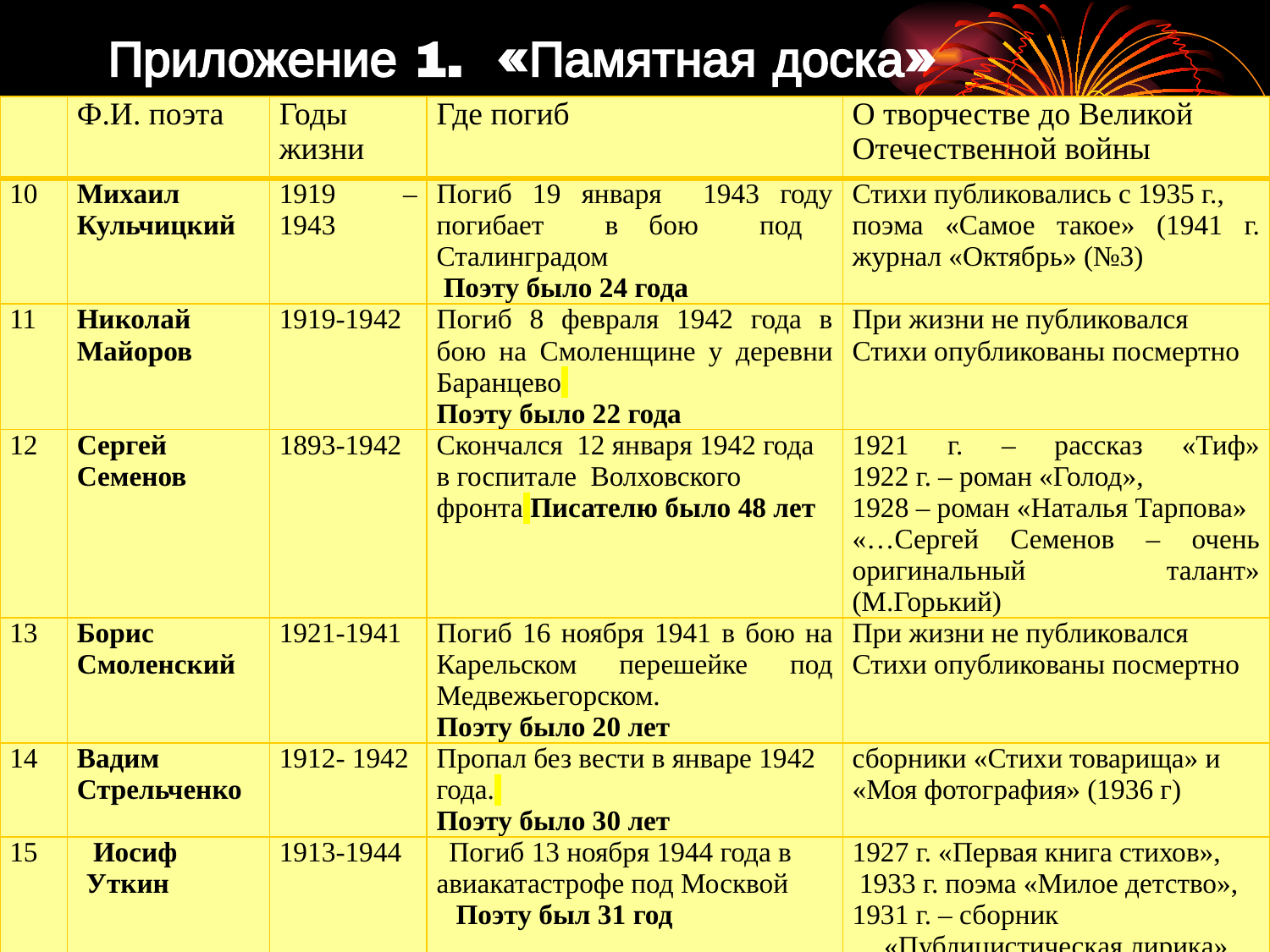

# Приложение 1.  «Памятная доска»
|  | Ф.И. поэта | Годы жизни | Где погиб | О творчестве до Великой Отечественной войны |
| --- | --- | --- | --- | --- |
| 10 | Михаил Кульчицкий | 1919 – 1943 | Погиб 19 января 1943 году погибает в бою под Сталинградом Поэту было 24 года | Стихи публиковались с 1935 г., поэма «Самое такое» (1941 г. журнал «Октябрь» (№3) |
| 11 | Николай Майоров | 1919-1942 | Погиб 8 февраля 1942 года в бою на Смоленщине у деревни Баранцево Поэту было 22 года | При жизни не публиковался Стихи опубликованы посмертно |
| 12 | Сергей Семенов | 1893-1942 | Скончался 12 января 1942 года в госпитале Волховского фронта Писателю было 48 лет | 1921 г. – рассказ «Тиф» 1922 г. – роман «Голод», 1928 – роман «Наталья Тарпова» «…Сергей Семенов – очень оригинальный талант» (М.Горький) |
| 13 | Борис Смоленский | 1921-1941 | Погиб 16 ноября 1941 в бою на Карельском перешейке под Медвежьегорском. Поэту было 20 лет | При жизни не публиковался Стихи опубликованы посмертно |
| 14 | Вадим Стрельченко | 1912- 1942 | Пропал без вести в январе 1942 года. Поэту было 30 лет | сборники «Стихи товарища» и «Моя фотография» (1936 г) |
| 15 | Иосиф Уткин | 1913-1944 | Погиб 13 ноября 1944 года в авиакатастрофе под Москвой Поэту был 31 год | 1927 г. «Первая книга стихов», 1933 г. поэма «Милое детство», 1931 г. – сборник «Публицистическая лирика» 1942 г. – сборник «Фронтовые стихи» |